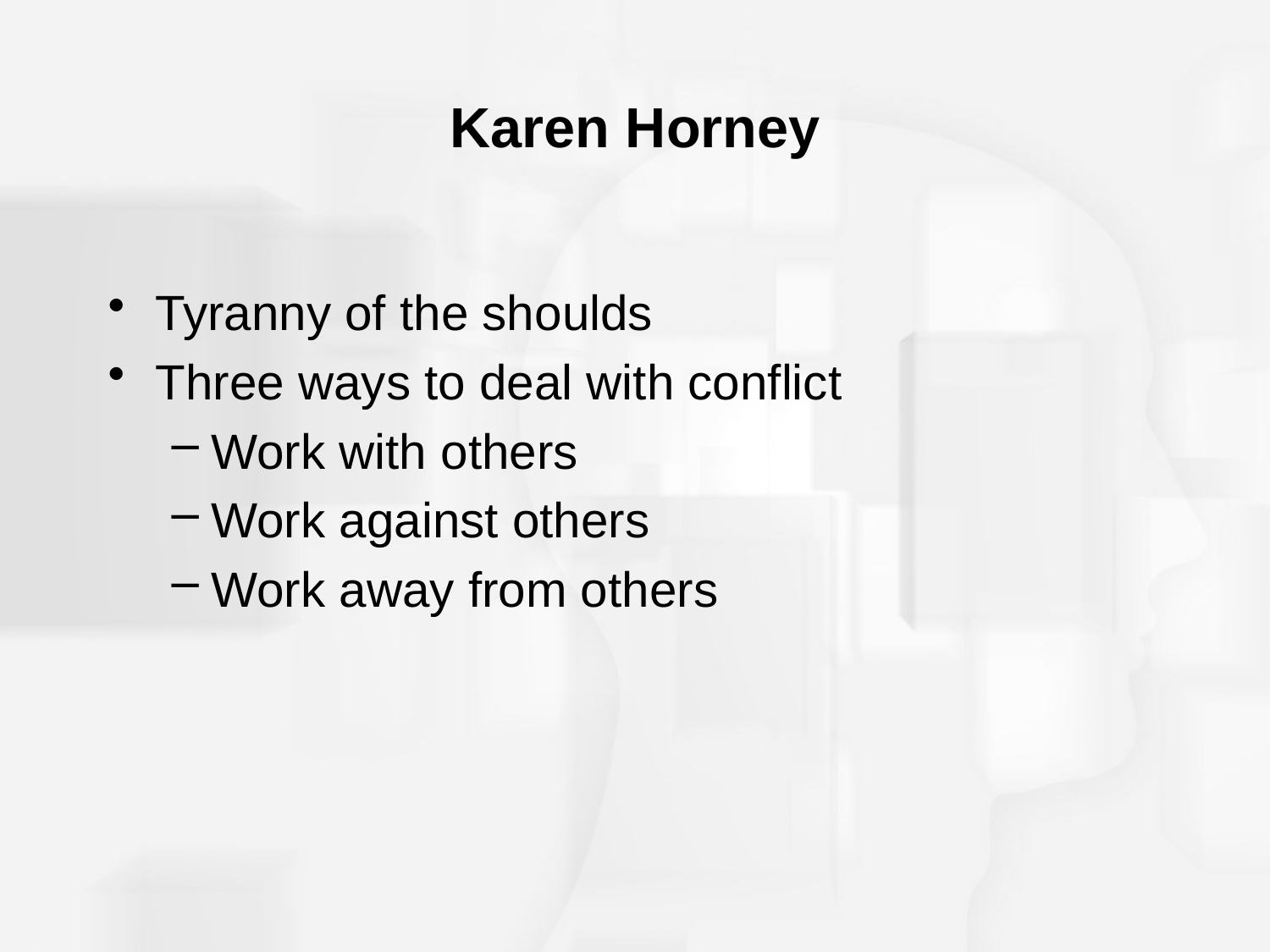

# Karen Horney
Tyranny of the shoulds
Three ways to deal with conflict
Work with others
Work against others
Work away from others